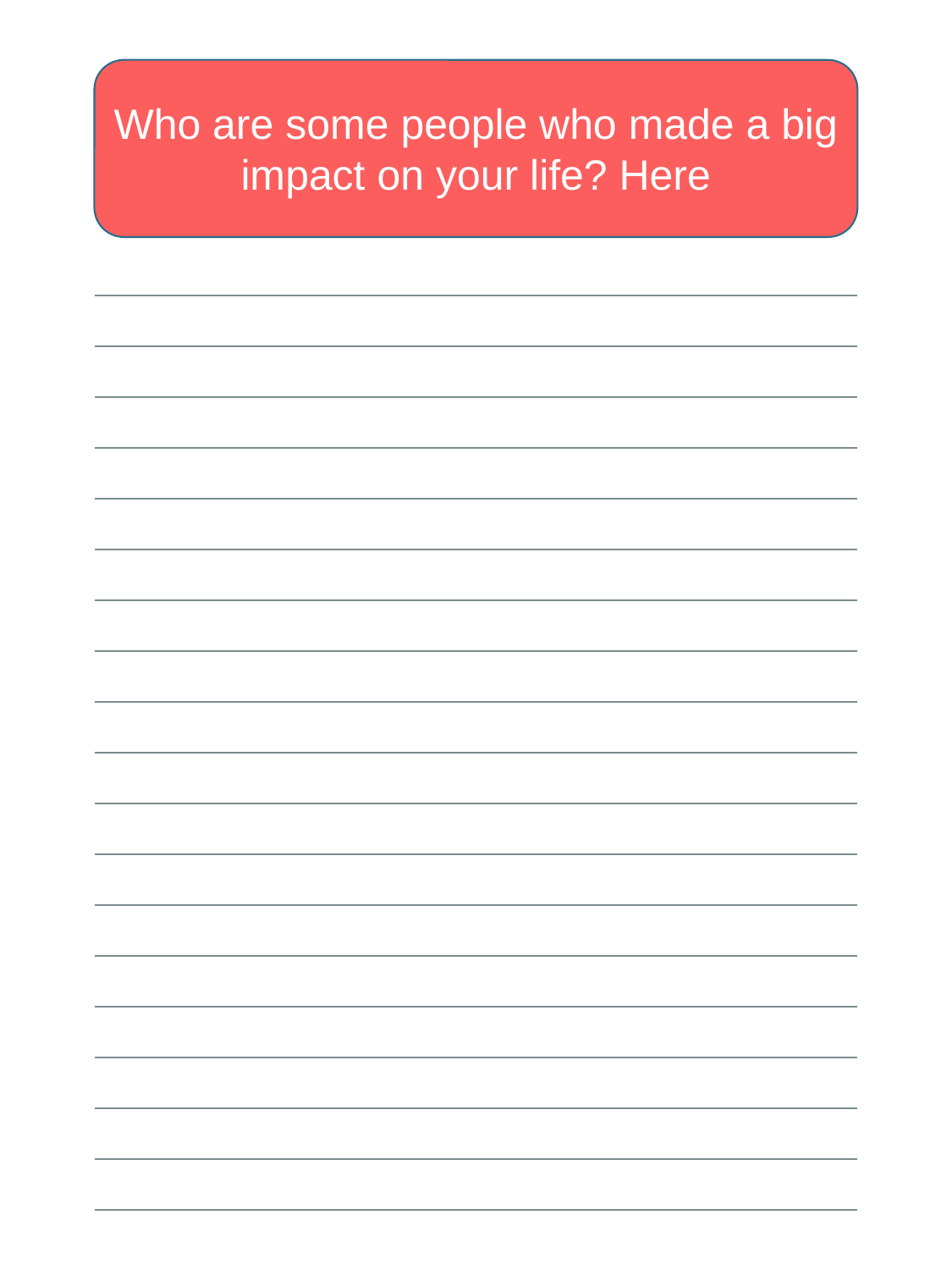

Who are some people who made a big impact on your life? Here
|  |
| --- |
|  |
|  |
|  |
|  |
|  |
|  |
|  |
|  |
|  |
|  |
|  |
|  |
|  |
|  |
|  |
|  |
|  |